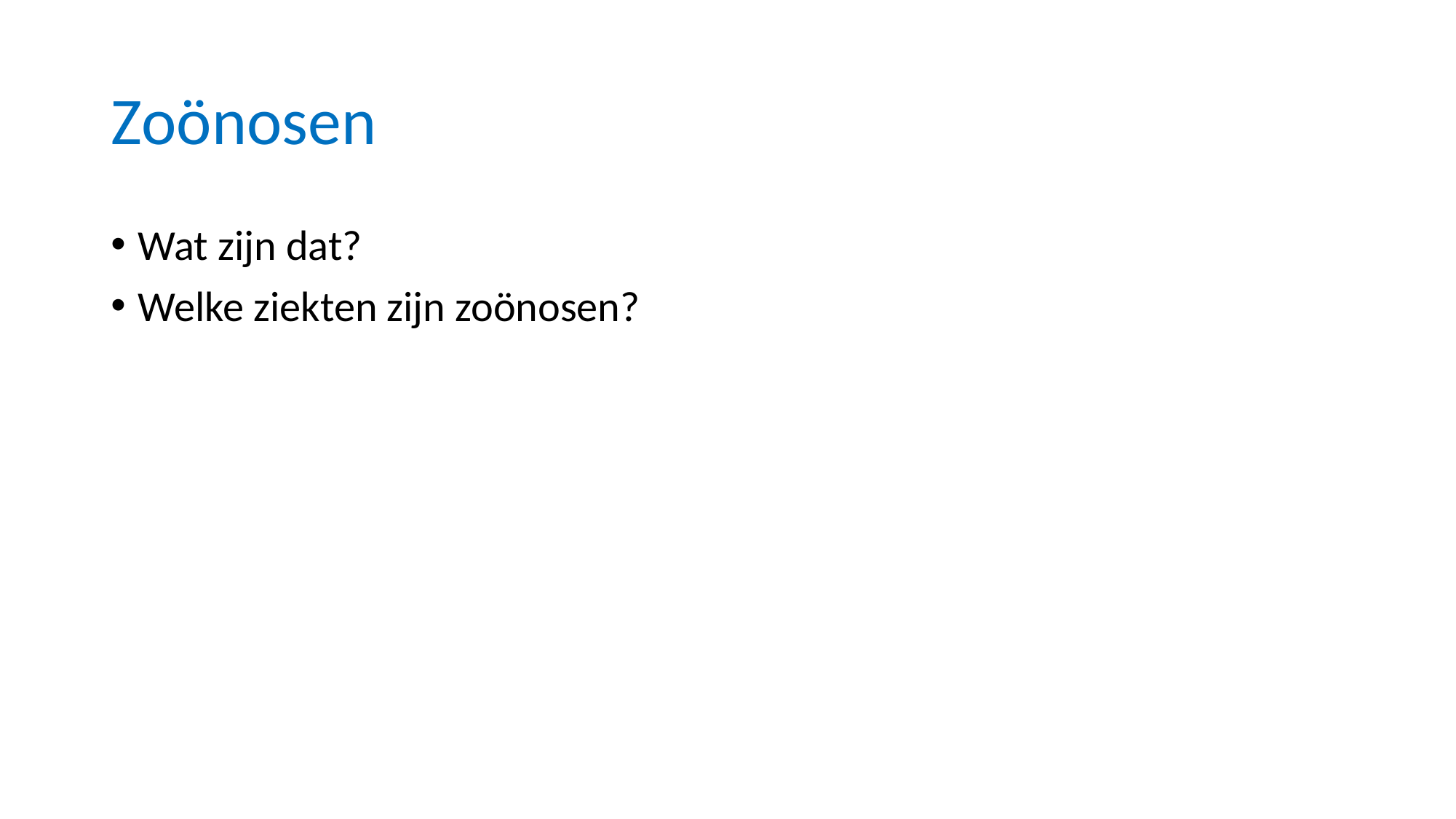

# Zoönosen
Wat zijn dat?
Welke ziekten zijn zoönosen?